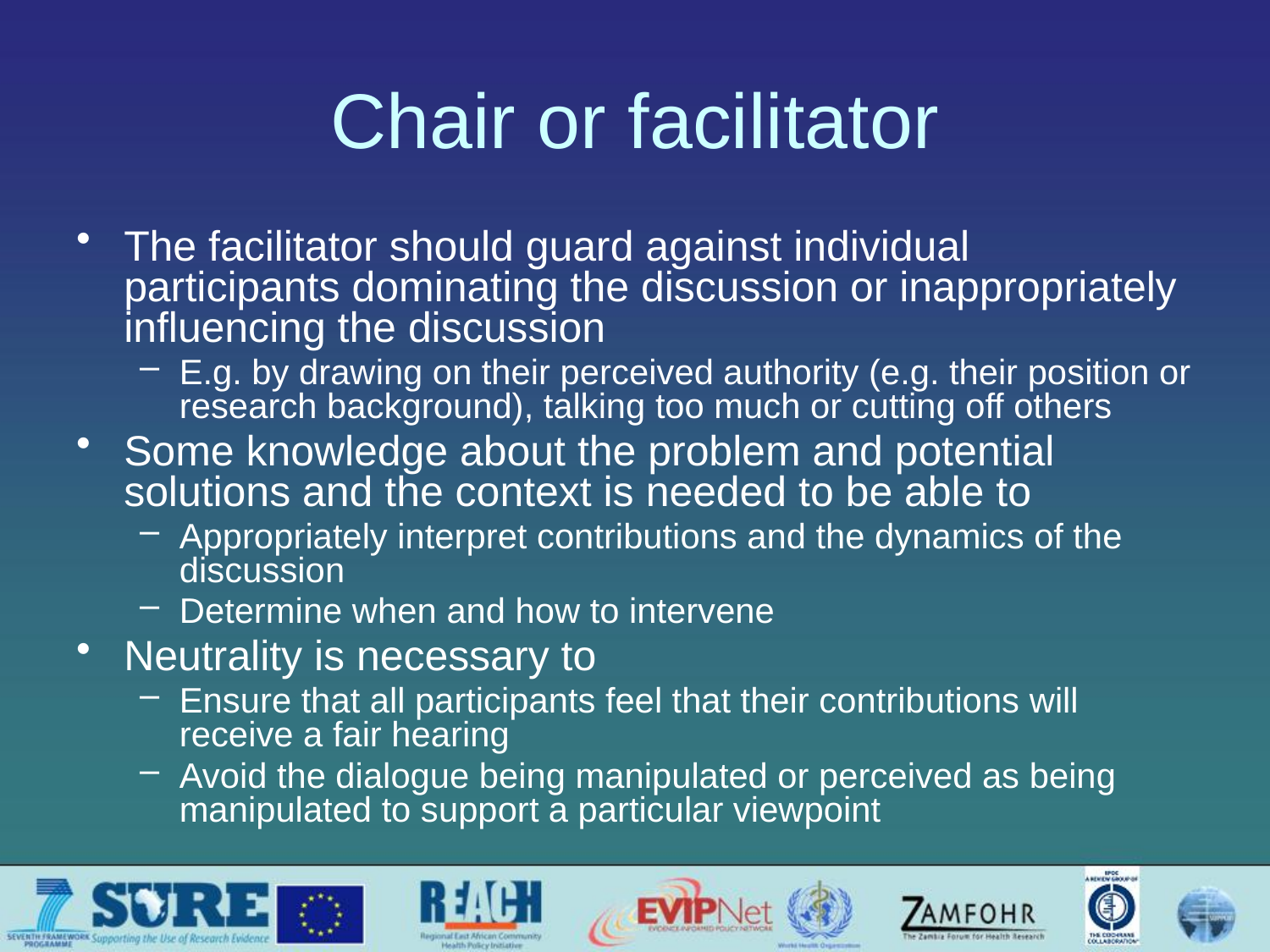

# Chair or facilitator
The facilitator should guard against individual participants dominating the discussion or inappropriately influencing the discussion
E.g. by drawing on their perceived authority (e.g. their position or research background), talking too much or cutting off others
Some knowledge about the problem and potential solutions and the context is needed to be able to
Appropriately interpret contributions and the dynamics of the discussion
Determine when and how to intervene
Neutrality is necessary to
Ensure that all participants feel that their contributions will receive a fair hearing
Avoid the dialogue being manipulated or perceived as being manipulated to support a particular viewpoint